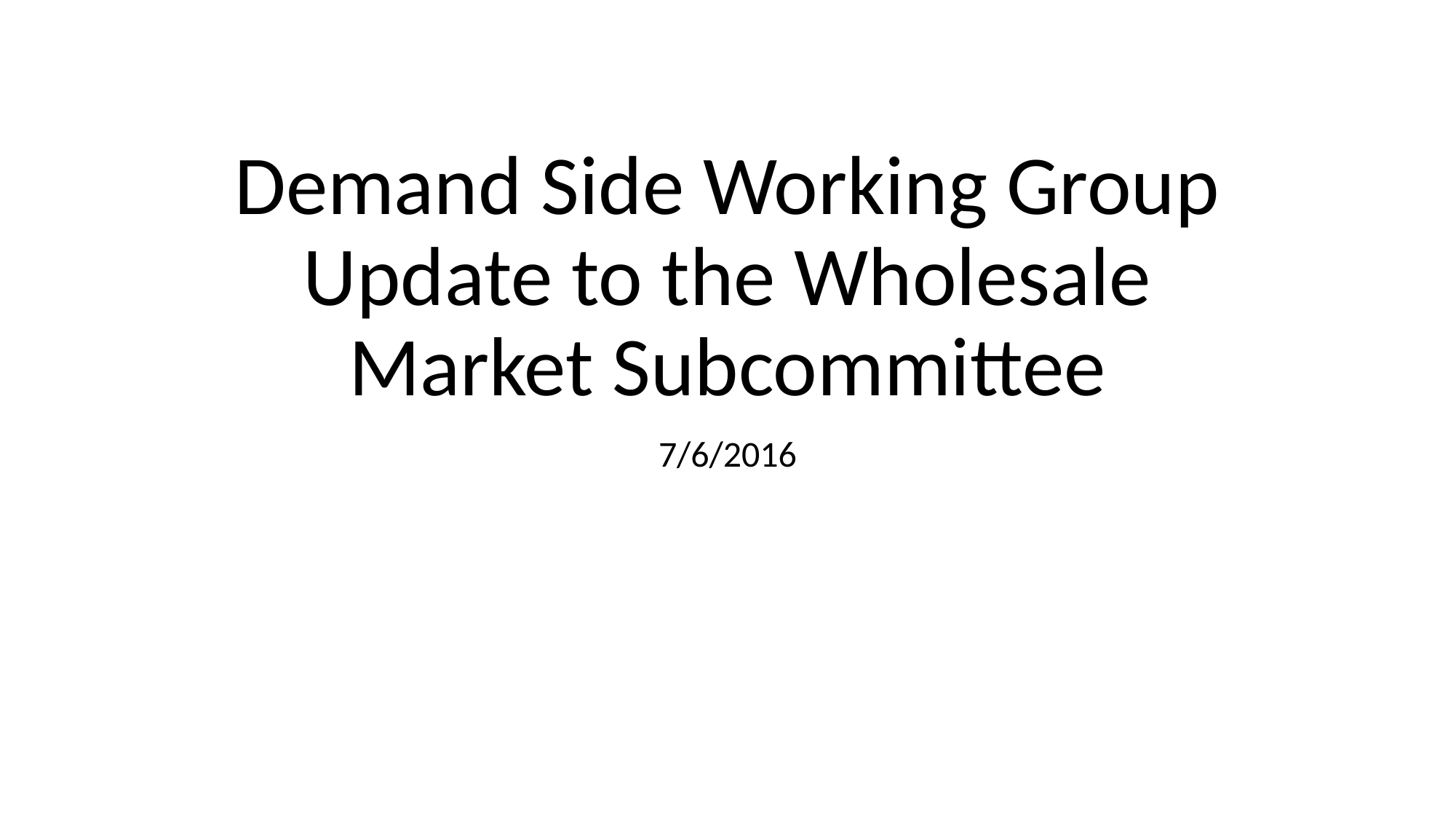

# Demand Side Working Group Update to the Wholesale Market Subcommittee
7/6/2016